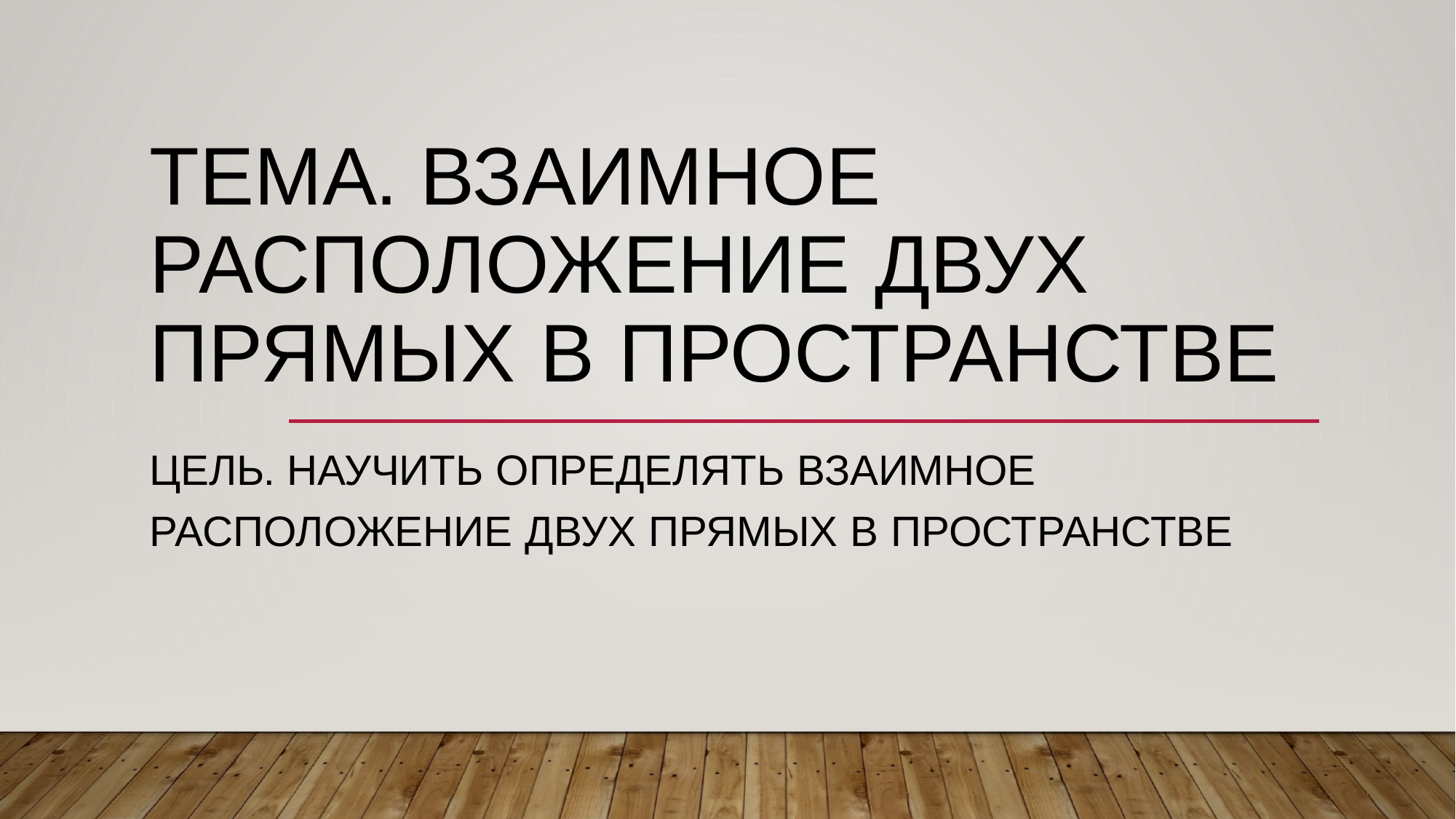

# Тема. Взаимное расположение двух прямых в пространстве
Цель. научить определять взаимное расположение двух прямых в пространстве